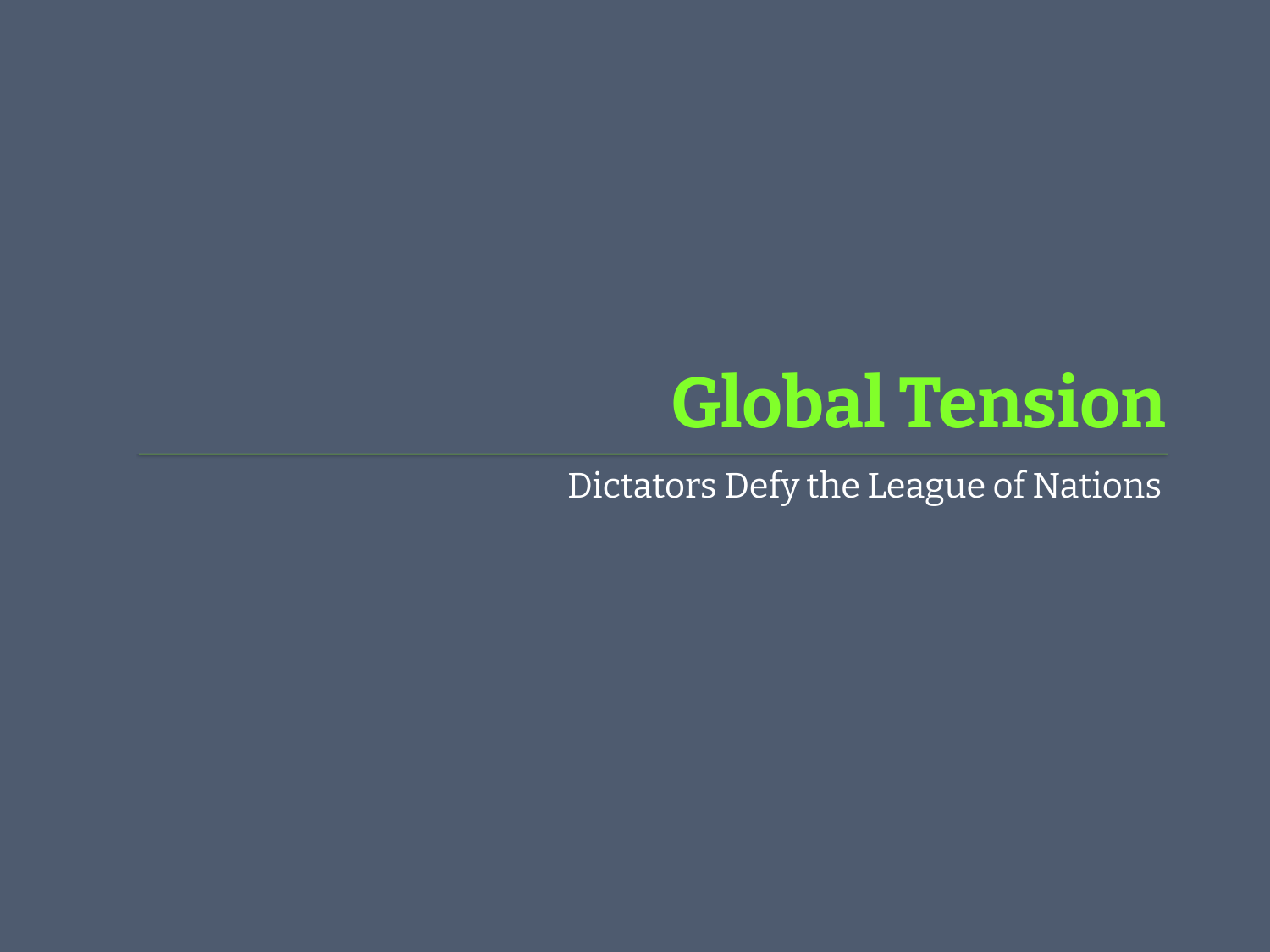

# Global Tension
Dictators Defy the League of Nations